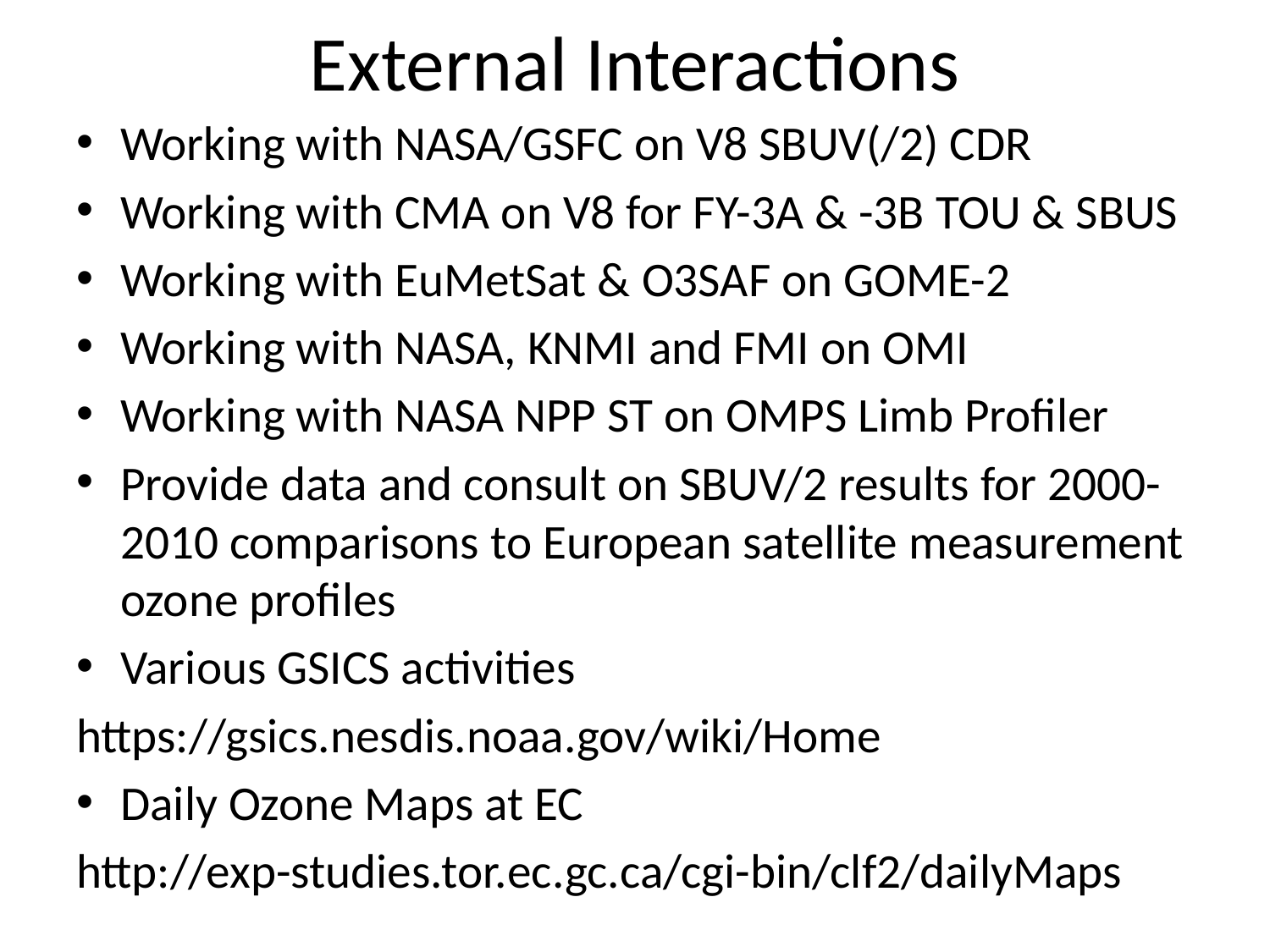

# External Interactions
Working with NASA/GSFC on V8 SBUV(/2) CDR
Working with CMA on V8 for FY-3A & -3B TOU & SBUS
Working with EuMetSat & O3SAF on GOME-2
Working with NASA, KNMI and FMI on OMI
Working with NASA NPP ST on OMPS Limb Profiler
Provide data and consult on SBUV/2 results for 2000-2010 comparisons to European satellite measurement ozone profiles
Various GSICS activities
https://gsics.nesdis.noaa.gov/wiki/Home
Daily Ozone Maps at EC
http://exp-studies.tor.ec.gc.ca/cgi-bin/clf2/dailyMaps